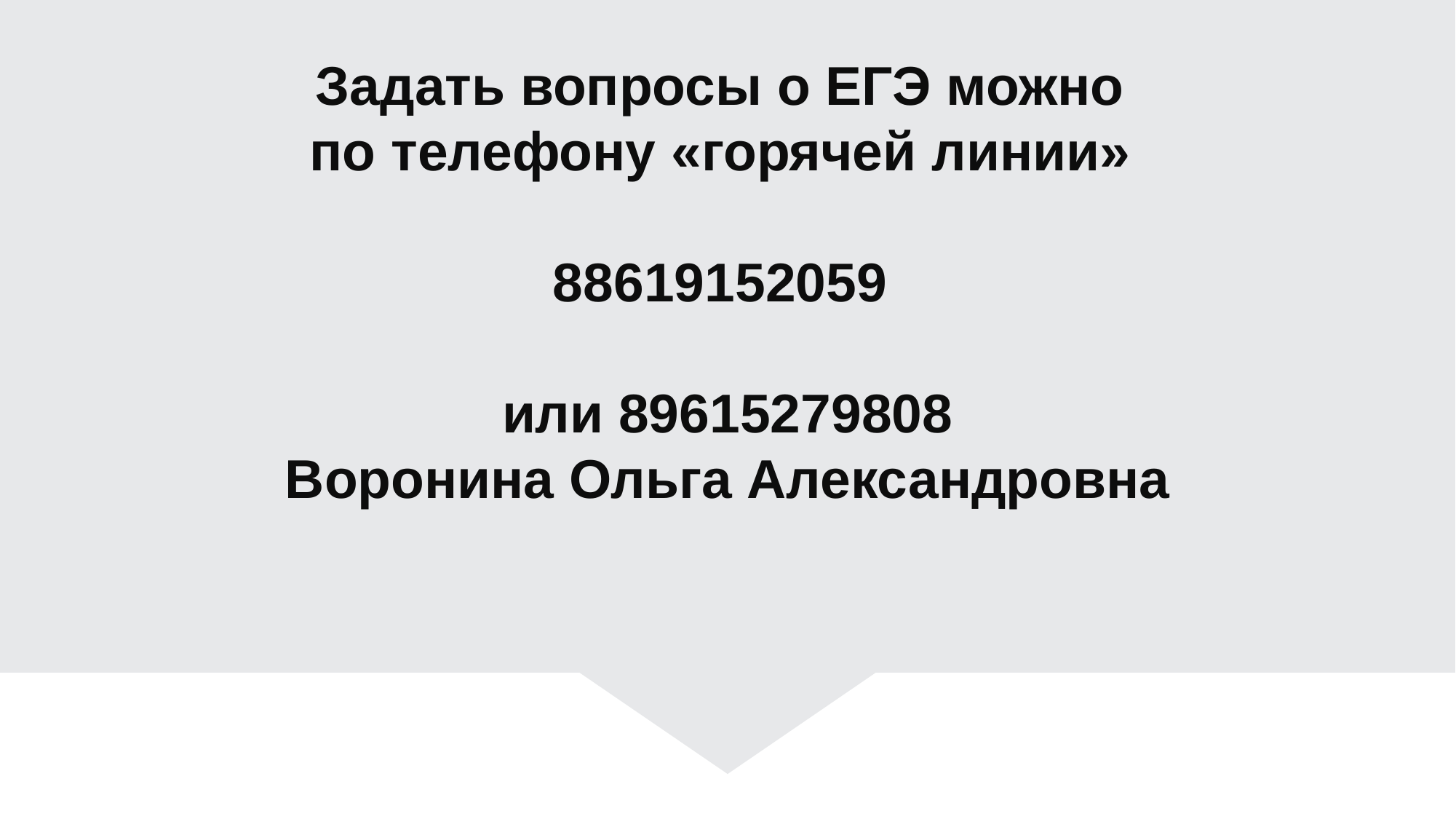

Задать вопросы о ЕГЭ можно
по телефону «горячей линии»

88619152059

или 89615279808
Воронина Ольга Александровна